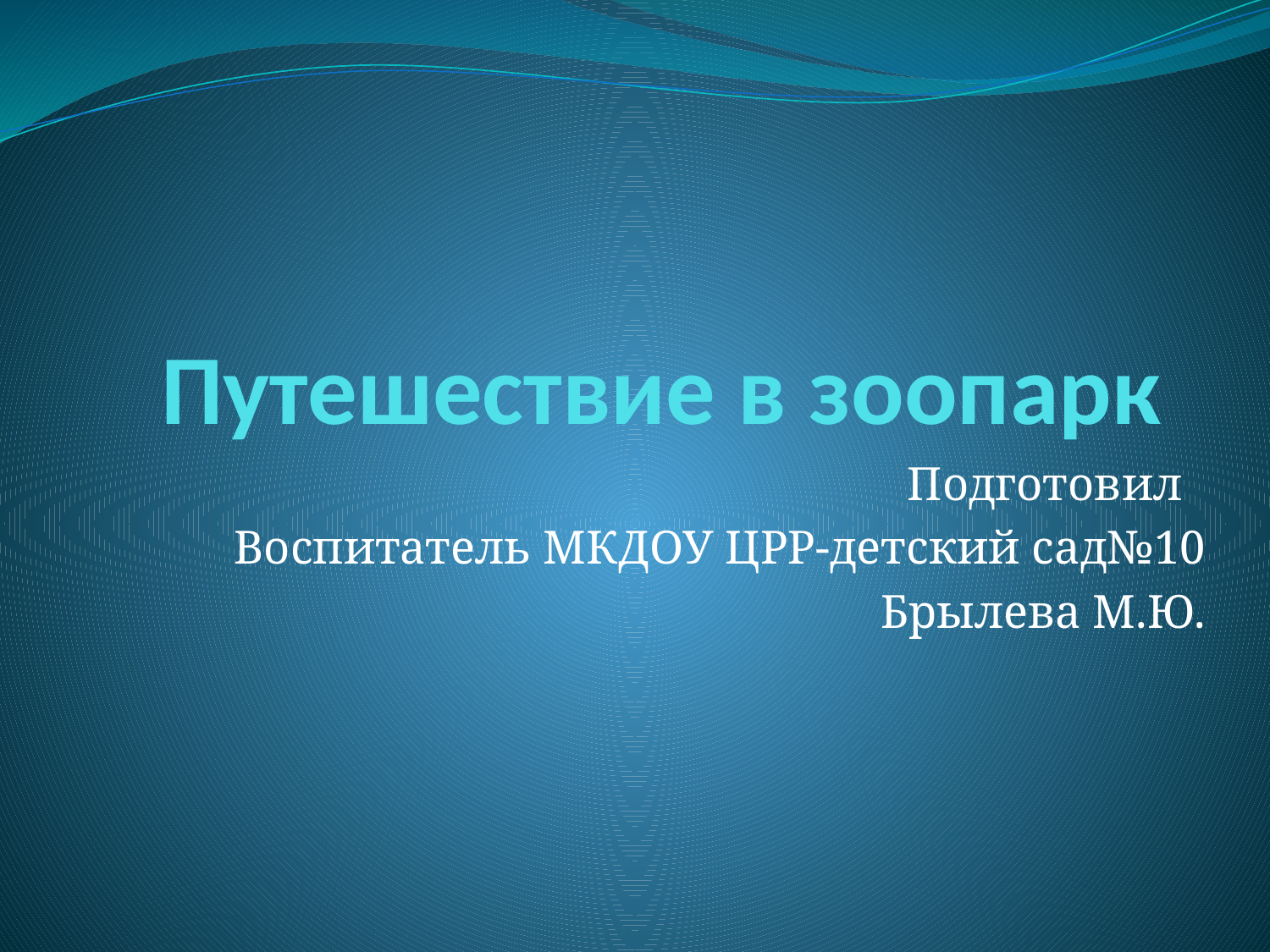

# Путешествие в зоопарк
Подготовил
Воспитатель МКДОУ ЦРР-детский сад№10
Брылева М.Ю.